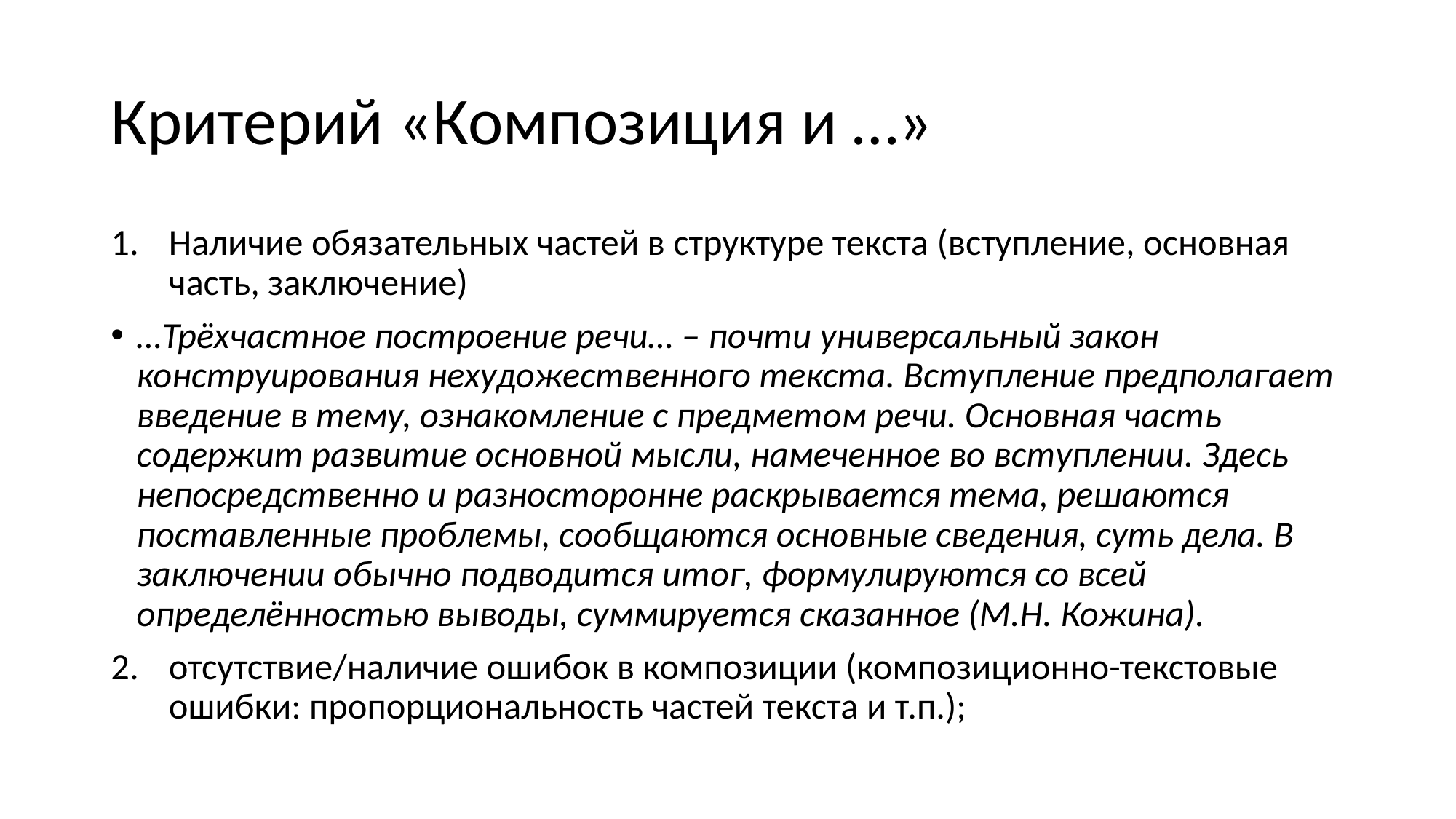

# Критерий «Композиция и …»
Наличие обязательных частей в структуре текста (вступление, основная часть, заключение)
…Трёхчастное построение речи… – почти универсальный закон конструирования нехудожественного текста. Вступление предполагает введение в тему, ознакомление с предметом речи. Основная часть содержит развитие основной мысли, намеченное во вступлении. Здесь непосредственно и разносторонне раскрывается тема, решаются поставленные проблемы, сообщаются основные сведения, суть дела. В заключении обычно подводится итог, формулируются со всей определённостью выводы, суммируется сказанное (М.Н. Кожина).
отсутствие/наличие ошибок в композиции (композиционно-текстовые ошибки: пропорциональность частей текста и т.п.);